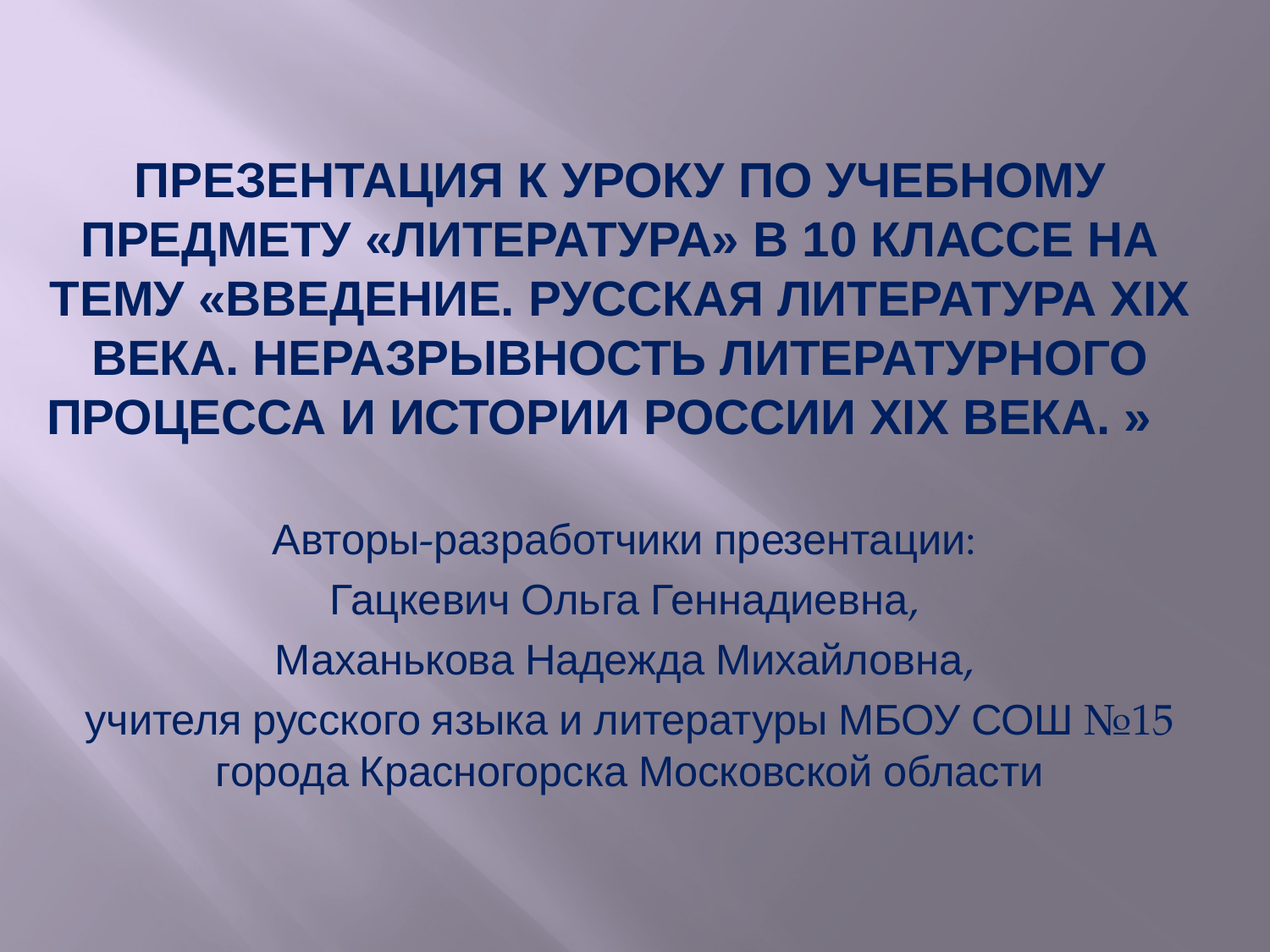

# Презентация к уроку по учебному предмету «Литература» в 10 классе на тему «введение. Русская литература XIX века. Неразрывность Литературного процесса и истории России XIX века. »
Авторы-разработчики презентации:
Гацкевич Ольга Геннадиевна,
Маханькова Надежда Михайловна,
учителя русского языка и литературы МБОУ СОШ №15 города Красногорска Московской области